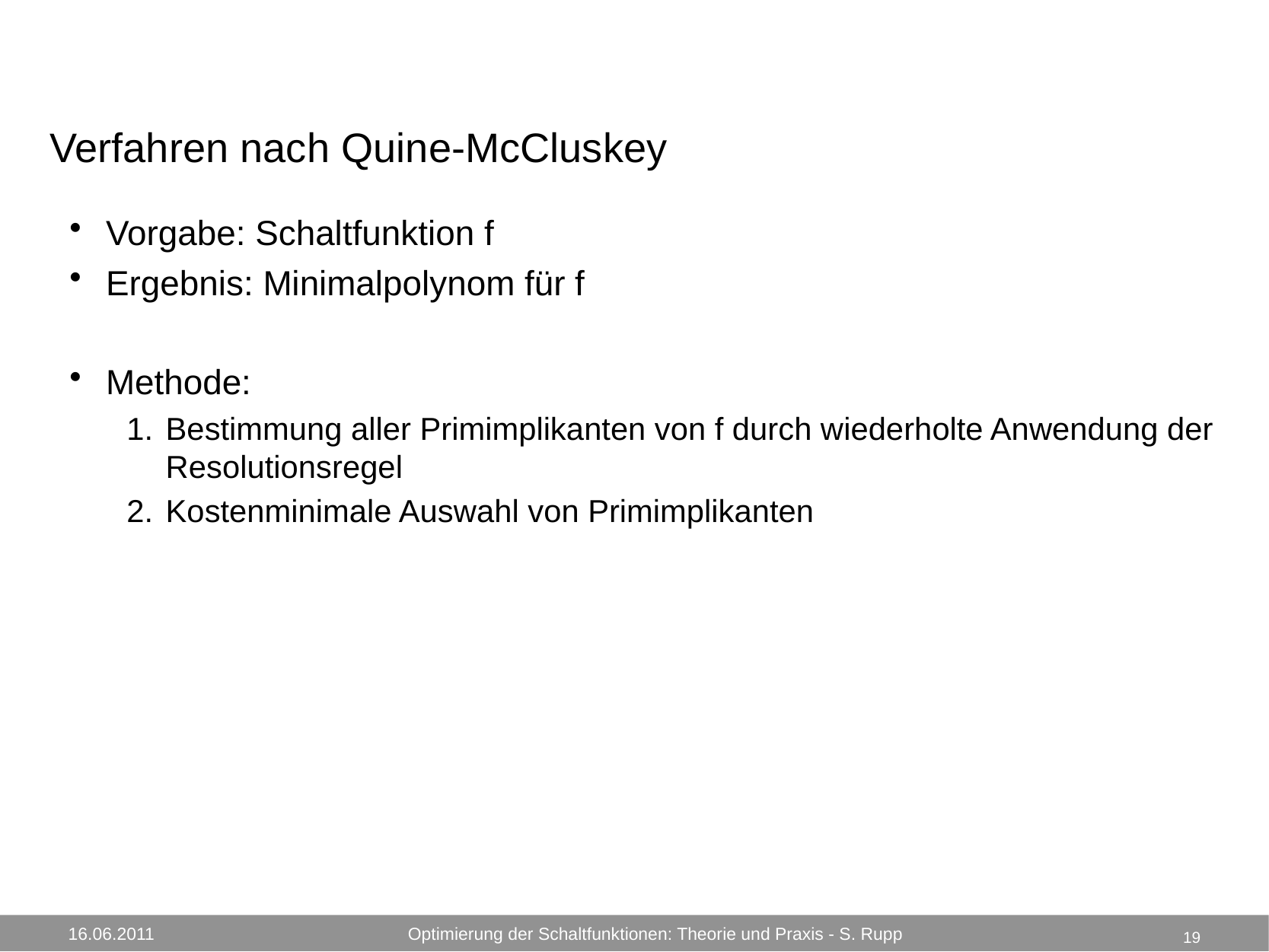

# Verfahren nach Quine-McCluskey
Vorgabe: Schaltfunktion f
Ergebnis: Minimalpolynom für f

Methode:
Bestimmung aller Primimplikanten von f durch wiederholte Anwendung der Resolutionsregel
Kostenminimale Auswahl von Primimplikanten
19